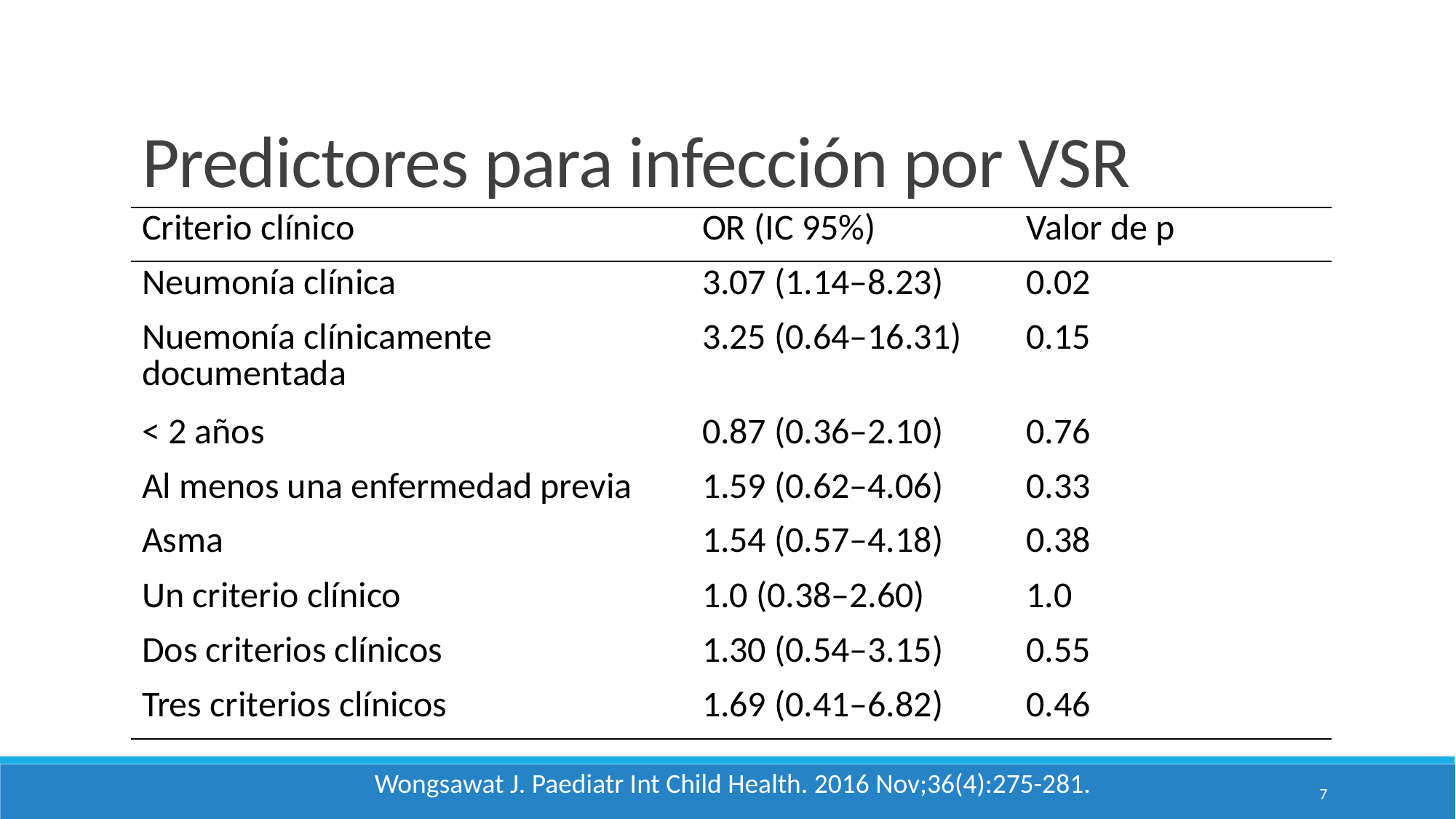

# Predictores para infección por VSR
| Criterio clínico | OR (IC 95%) | Valor de p |
| --- | --- | --- |
| Neumonía clínica | 3.07 (1.14–8.23) | 0.02 |
| Nuemonía clínicamente documentada | 3.25 (0.64–16.31) | 0.15 |
| < 2 años | 0.87 (0.36–2.10) | 0.76 |
| Al menos una enfermedad previa | 1.59 (0.62–4.06) | 0.33 |
| Asma | 1.54 (0.57–4.18) | 0.38 |
| Un criterio clínico | 1.0 (0.38–2.60) | 1.0 |
| Dos criterios clínicos | 1.30 (0.54–3.15) | 0.55 |
| Tres criterios clínicos | 1.69 (0.41–6.82) | 0.46 |
Wongsawat J. Paediatr Int Child Health. 2016 Nov;36(4):275-281.
7